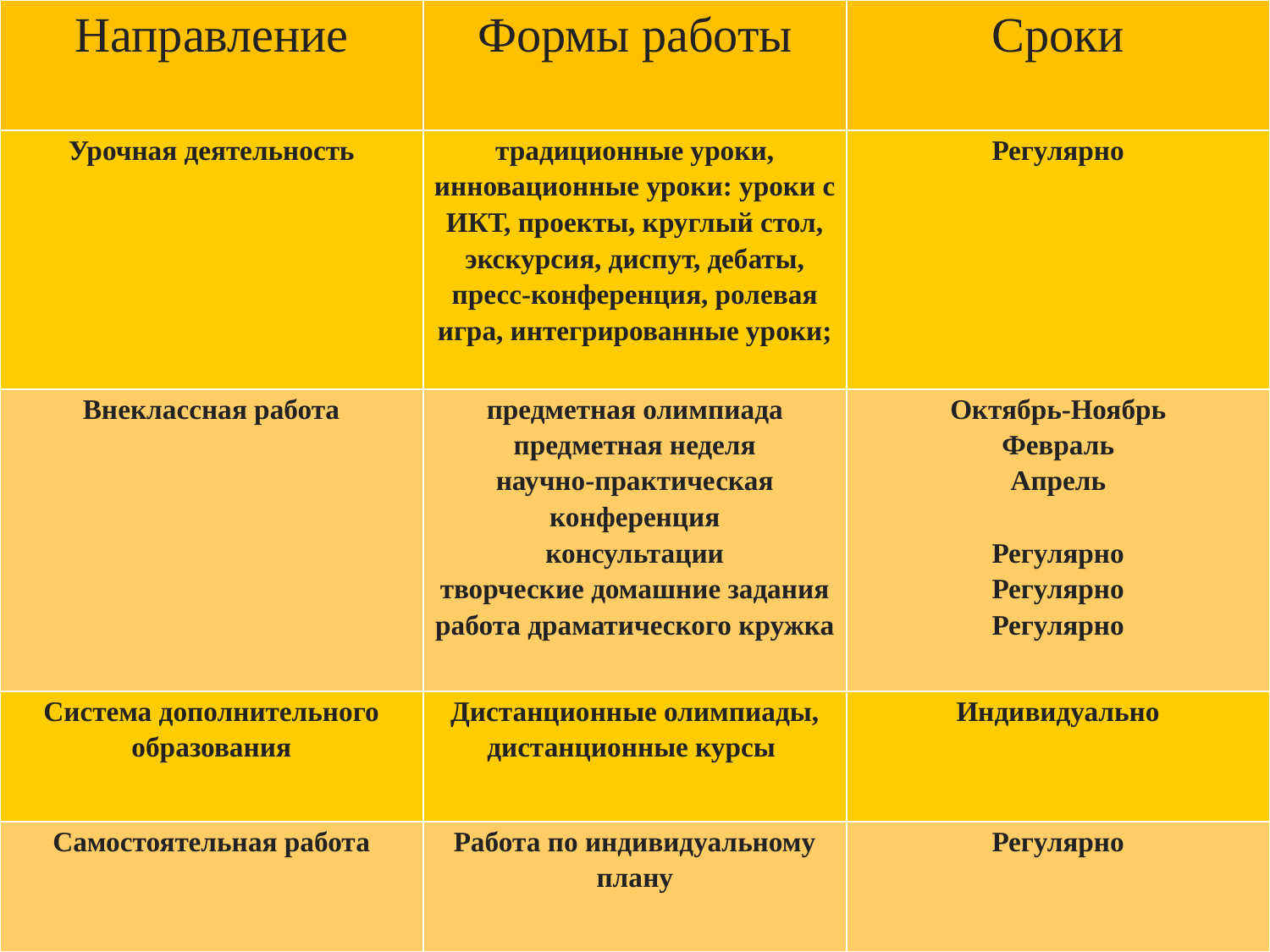

| Направление | Формы работы | Сроки |
| --- | --- | --- |
| Урочная деятельность | традиционные уроки, инновационные уроки: уроки с ИКТ, проекты, круглый стол, экскурсия, диспут, дебаты, пресс-конференция, ролевая игра, интегрированные уроки; | Регулярно |
| Внеклассная работа | предметная олимпиада предметная неделя научно-практическая конференция консультации творческие домашние задания работа драматического кружка | Октябрь-Ноябрь Февраль Апрель Регулярно Регулярно Регулярно |
| Система дополнительного образования | Дистанционные олимпиады, дистанционные курсы | Индивидуально |
| Самостоятельная работа | Работа по индивидуальному плану | Регулярно |